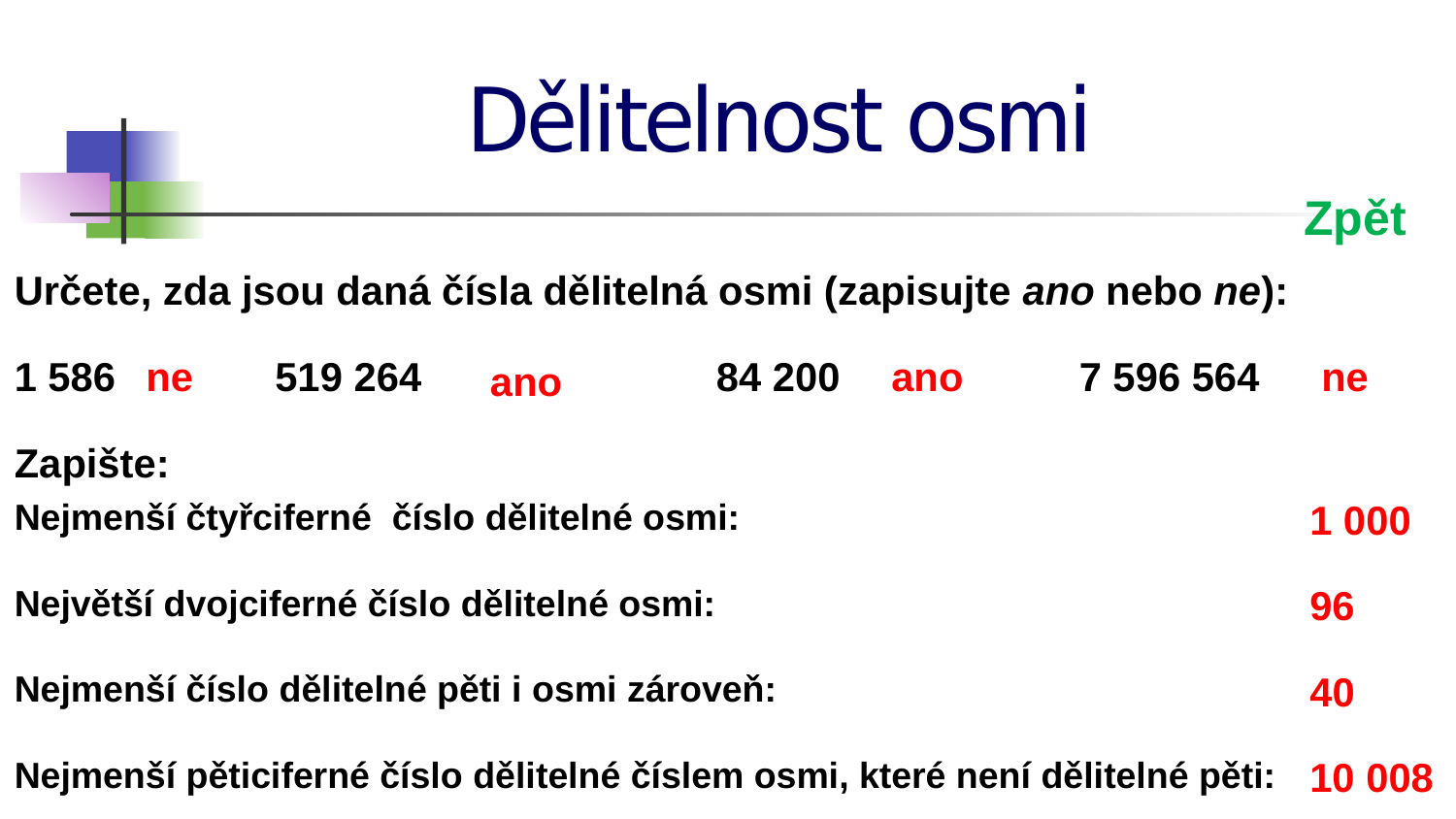

# Dělitelnost osmi
Zpět
Určete, zda jsou daná čísla dělitelná osmi (zapisujte ano nebo ne):
1 586
ne
519 264
84 200
ano
7 596 564
ne
ano
Zapište:
Nejmenší čtyřciferné  číslo dělitelné osmi:
1 000
Největší dvojciferné číslo dělitelné osmi:
96
Nejmenší číslo dělitelné pěti i osmi zároveň:
40
Nejmenší pěticiferné číslo dělitelné číslem osmi, které není dělitelné pěti:
10 008